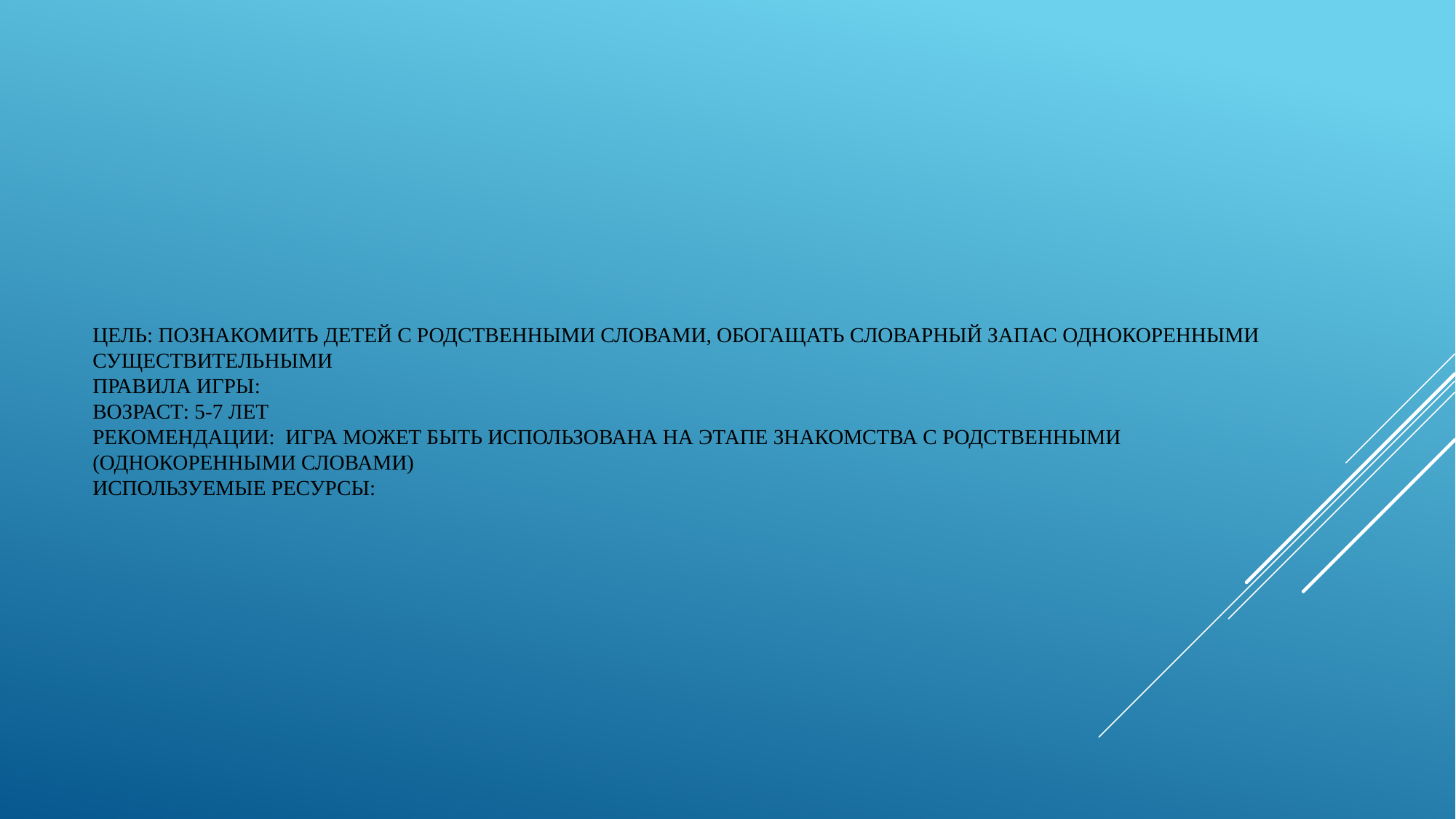

# Цель: познакомить детей с родственными словами, обогащать словарный запас однокоренными существительными Правила игры: Возраст: 5-7 лет Рекомендации:  игра может быть использована на этапе знакомства с родственными (однокоренными словами) Используемые ресурсы: